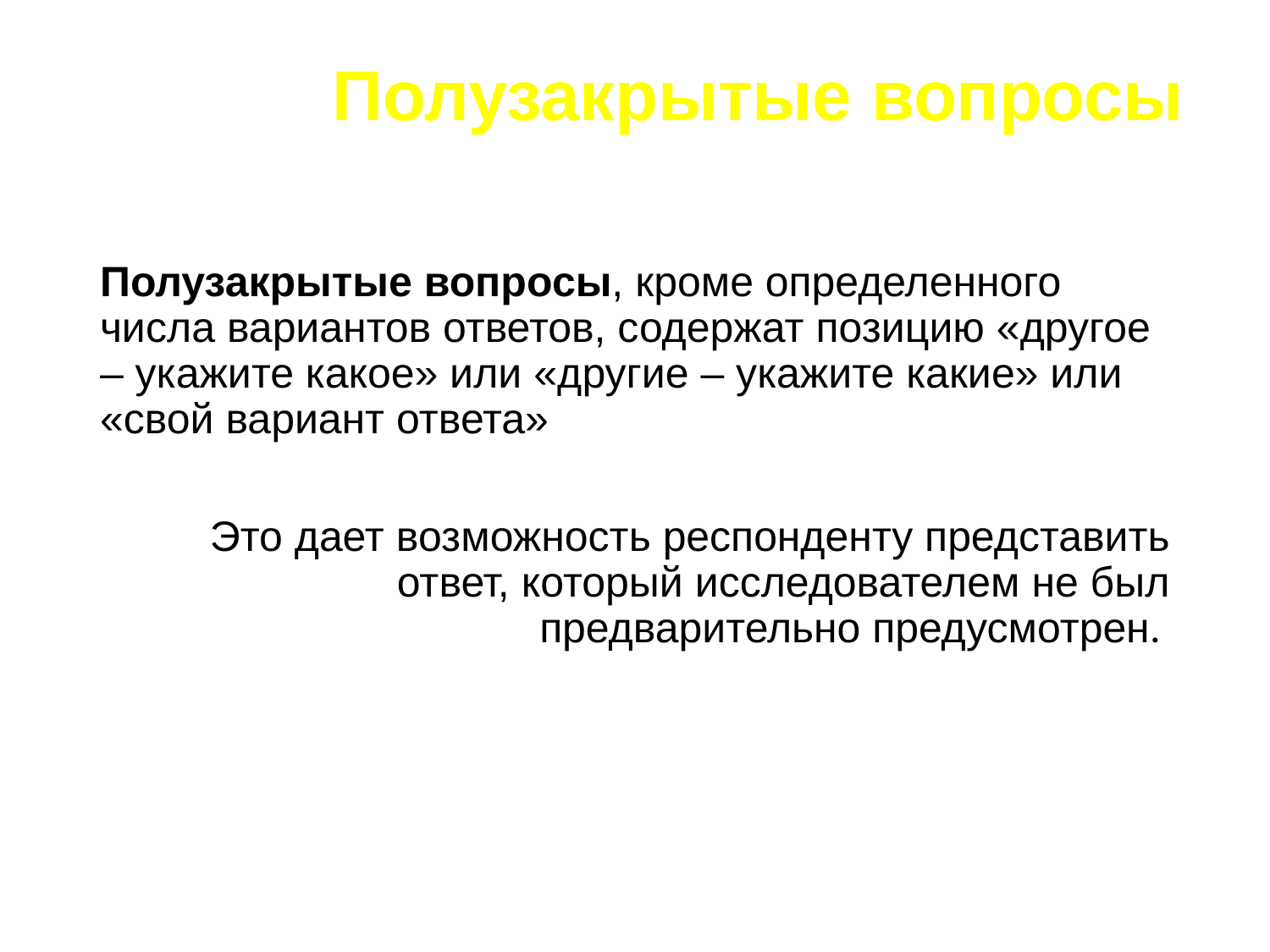

# Полузакрытые вопросы
Полузакрытые вопросы, кроме определенного числа вариантов ответов, содержат позицию «другое – укажите какое» или «другие – укажите какие» или «свой вариант ответа»

Это дает возможность респонденту представить ответ, который исследователем не был предварительно предусмотрен.